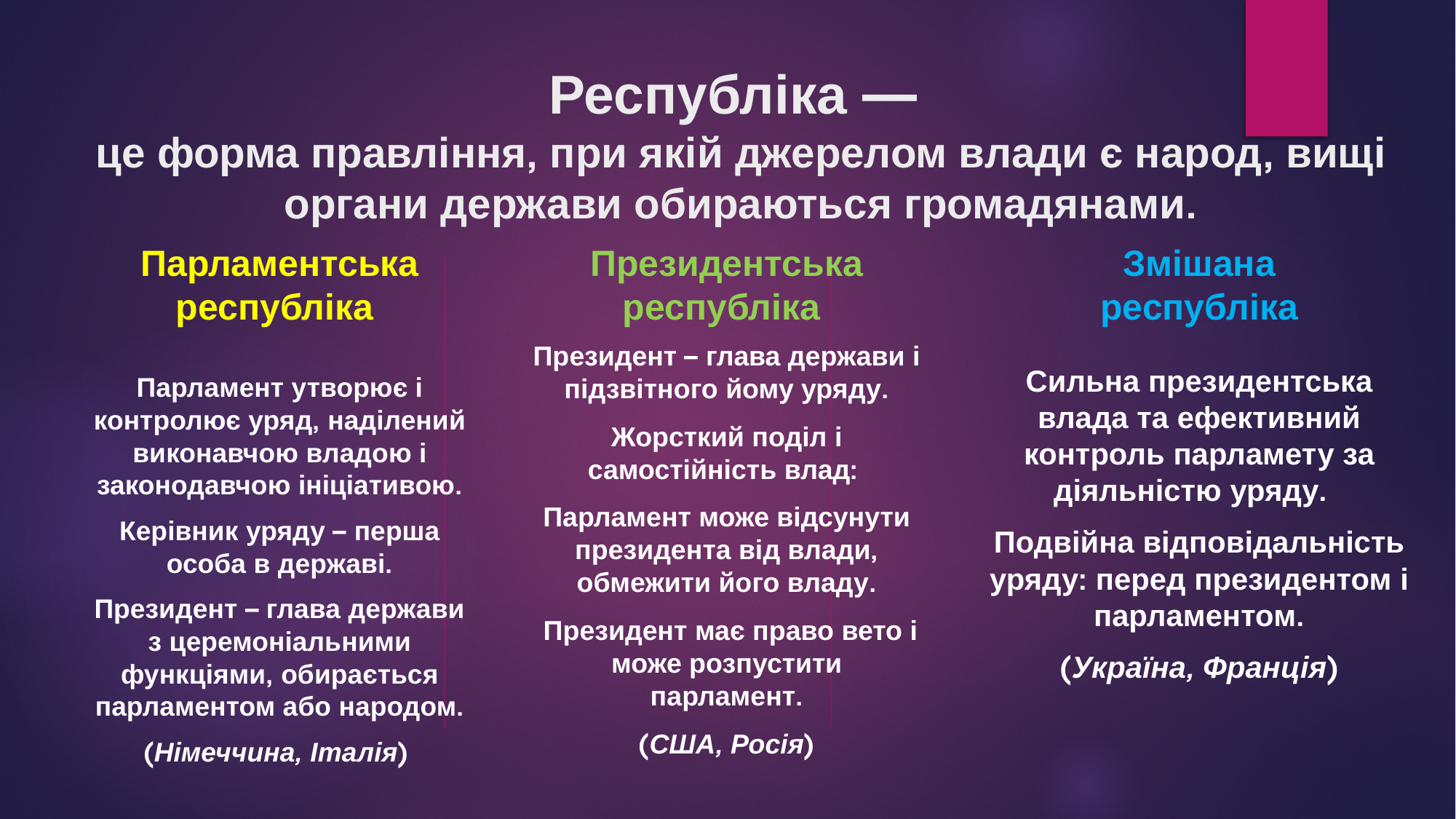

# Республіка — це форма правління, при якій джерелом влади є народ, вищі органи держави обираються громадянами.
Парламентська республіка
Президентська республіка
Змішана республіка
Президент – глава держави і підзвітного йому уряду.
Жорсткий поділ і самостійність влад:
Парламент може відсунути президента від влади, обмежити його владу.
 Президент має право вето і може розпустити парламент.
(США, Росія)

Сильна президентська влада та ефективний контроль парламету за діяльністю уряду.
Подвійна відповідальність уряду: перед президентом і парламентом.
(Україна, Франція)
Парламент утворює і контролює уряд, наділений виконавчою владою і законодавчою ініціативою.
Керівник уряду – перша особа в державі.
Президент – глава держави з церемоніальними функціями, обирається парламентом або народом.
(Німеччина, Італія)